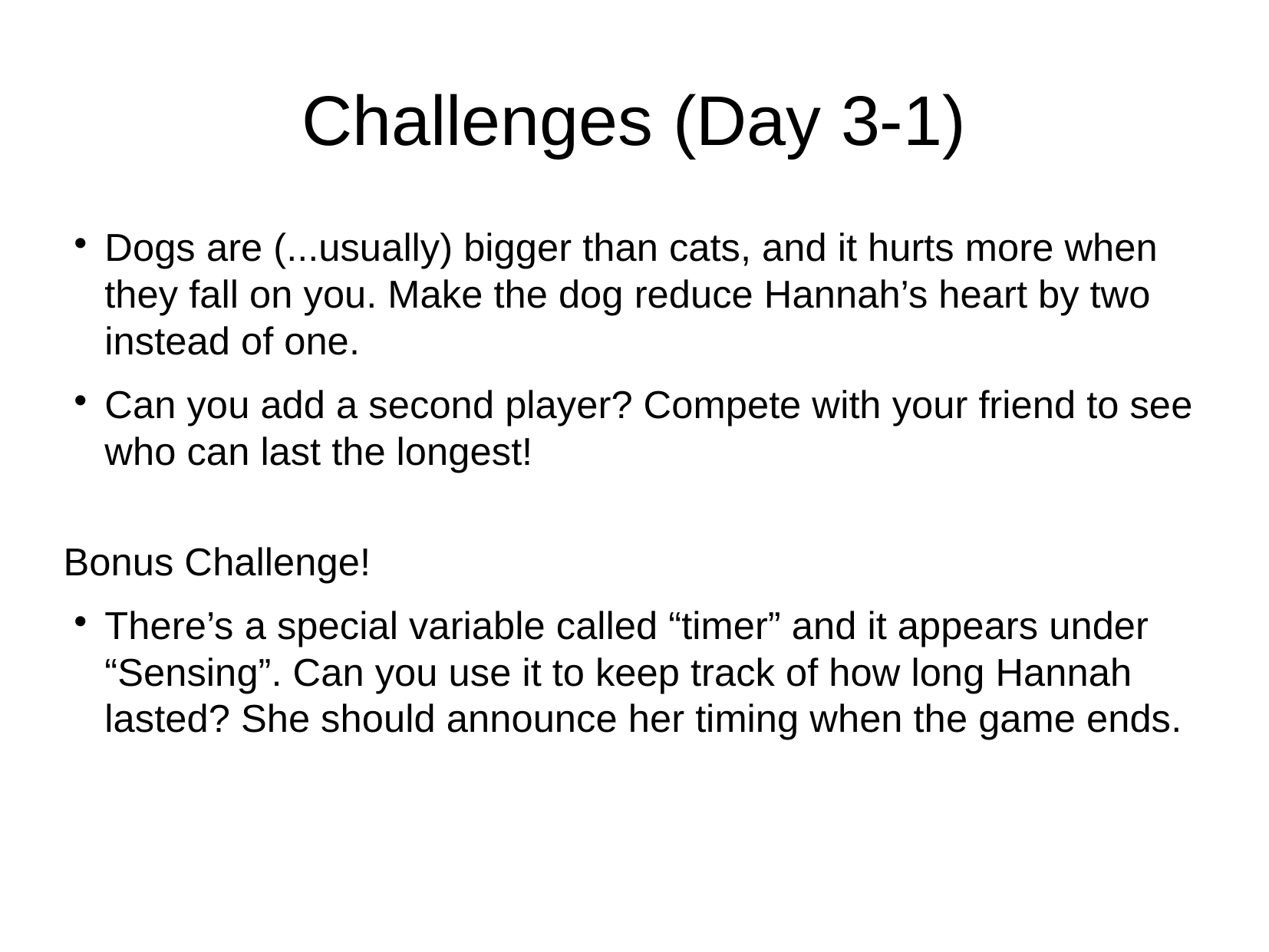

Challenges (Day 3-1)
Dogs are (...usually) bigger than cats, and it hurts more when they fall on you. Make the dog reduce Hannah’s heart by two instead of one.
Can you add a second player? Compete with your friend to see who can last the longest!

Bonus Challenge!
There’s a special variable called “timer” and it appears under “Sensing”. Can you use it to keep track of how long Hannah lasted? She should announce her timing when the game ends.